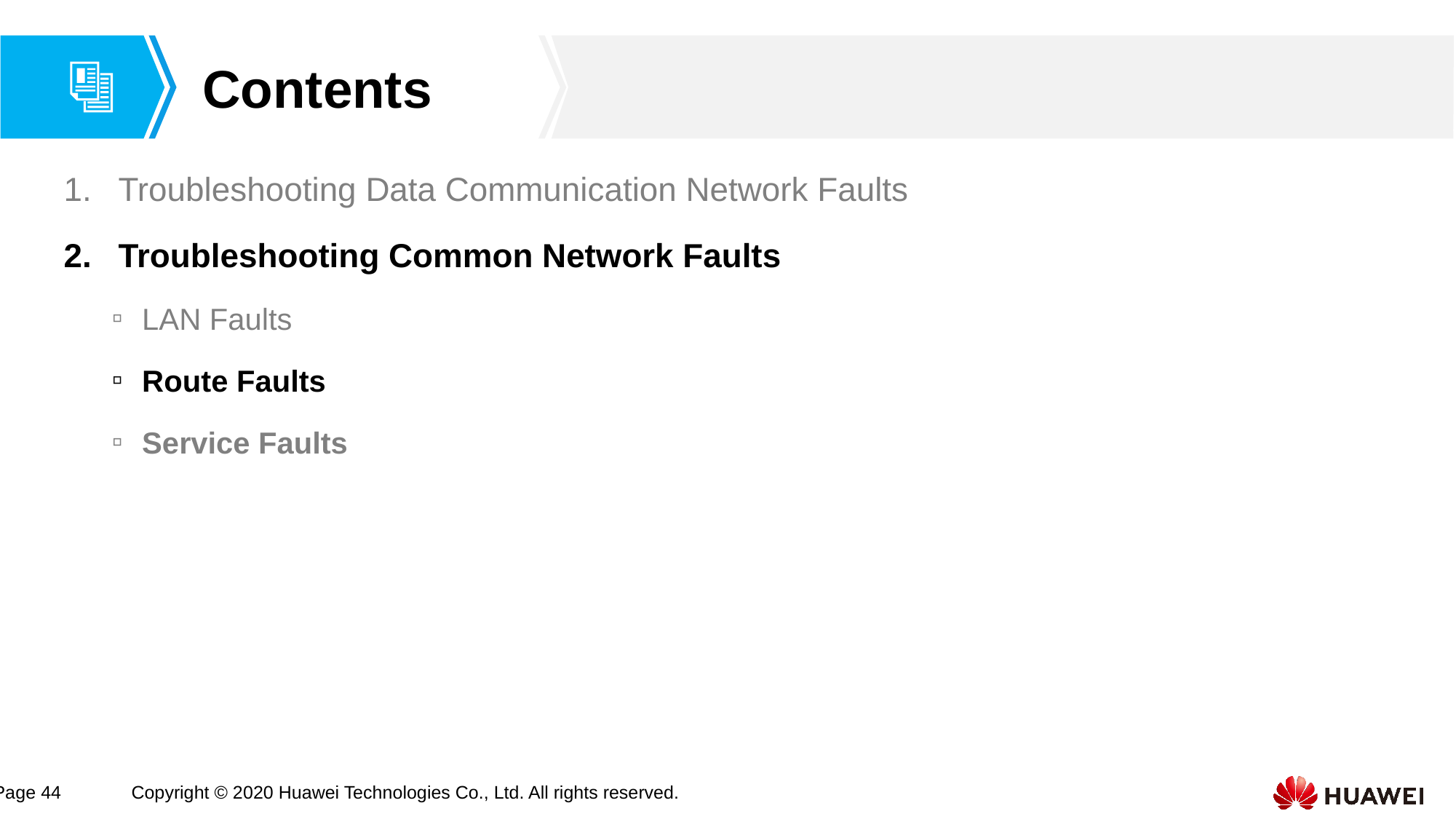

Troubleshooting Data Communication Network Faults
Troubleshooting Common Network Faults
LAN Faults
Route Faults
Service Faults